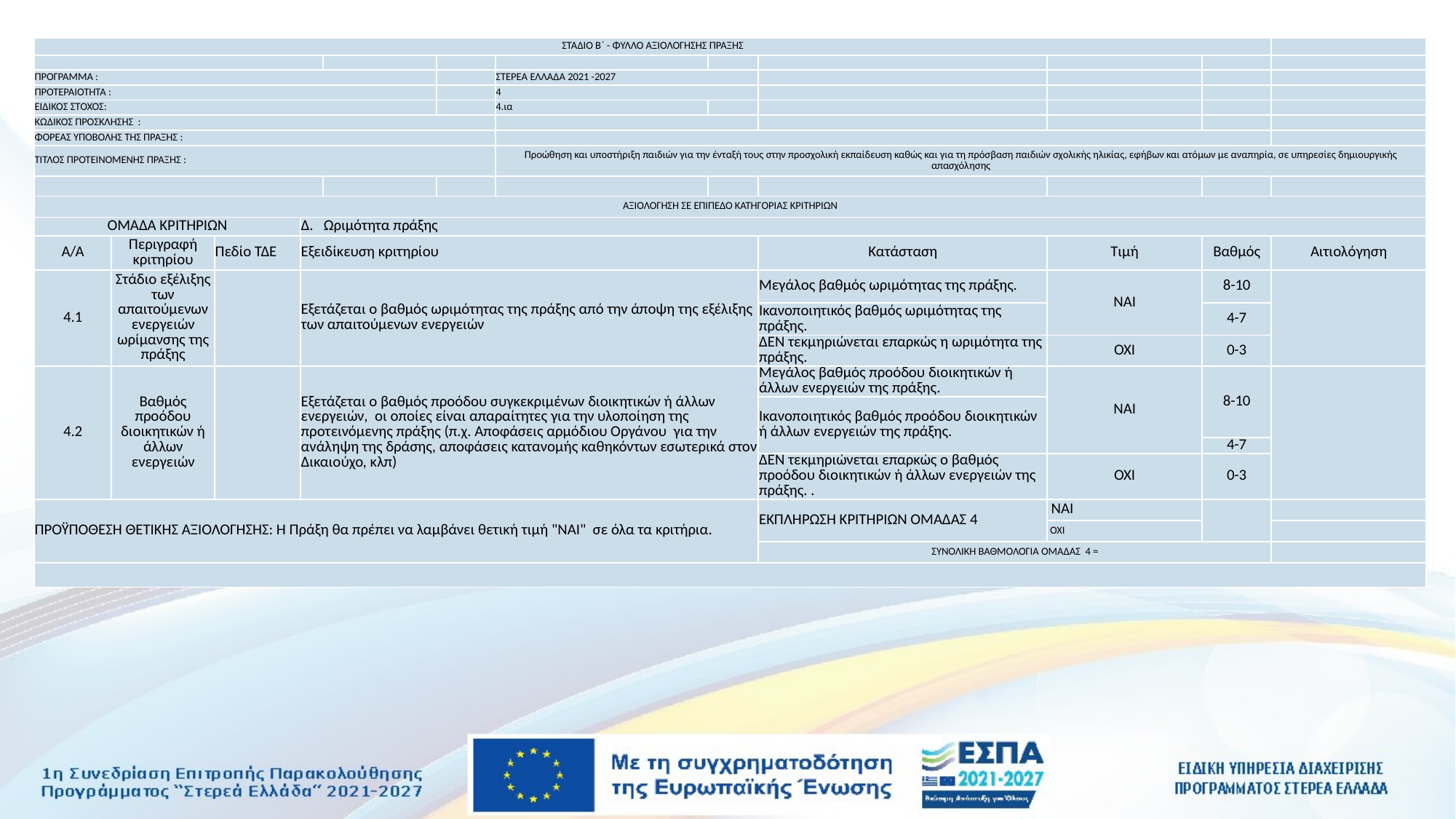

#
| ΣΤΑΔΙΟ Β΄ - ΦΥΛΛΟ ΑΞΙΟΛΟΓΗΣΗΣ ΠΡΑΞΗΣ |  |  |  |  |  |  |  |  |  |  |  |
| --- | --- | --- | --- | --- | --- | --- | --- | --- | --- | --- | --- |
|  |  |  |  |  |  |  |  |  |  |  |  |
| ΠΡΟΓΡΑΜΜΑ : |  |  |  |  |  | ΣΤΕΡΕΑ ΕΛΛΑΔΑ 2021 -2027 |  |  |  |  |  |
| ΠΡΟΤΕΡΑΙΟΤΗΤΑ : |  |  |  |  |  | 4 |  |  |  |  |  |
| ΕΙΔΙΚΟΣ ΣΤΟΧΟΣ: |  |  |  |  |  | 4.ια |  |  |  |  |  |
| ΚΩΔΙΚΟΣ ΠΡΟΣΚΛΗΣΗΣ : |  |  |  |  |  |  |  |  |  |  |  |
| ΦΟΡΕΑΣ ΥΠΟΒΟΛΗΣ ΤΗΣ ΠΡΑΞΗΣ : |  |  |  |  |  |  |  |  |  |  |  |
| ΤΙΤΛΟΣ ΠΡΟΤΕΙΝΟΜΕΝΗΣ ΠΡΑΞΗΣ : |  |  |  |  |  | Προώθηση και υποστήριξη παιδιών για την ένταξή τους στην προσχολική εκπαίδευση καθώς και για τη πρόσβαση παιδιών σχολικής ηλικίας, εφήβων και ατόμων με αναπηρία, σε υπηρεσίες δημιουργικής απασχόλησης |  |  |  |  |  |
|  |  |  |  |  |  |  |  |  |  |  |  |
| ΑΞΙΟΛΟΓΗΣΗ ΣΕ ΕΠΙΠΕΔΟ ΚΑΤΗΓΟΡΙΑΣ ΚΡΙΤΗΡΙΩΝ |  |  |  |  |  |  |  |  |  |  |  |
| ΟΜΑΔΑ ΚΡΙΤΗΡΙΩΝ |  |  | Δ. Ωριμότητα πράξης |  |  | Δ. Ωριμότητα πράξης |  |  |  |  |  |
| Α/Α | Περιγραφή κριτηρίου | Πεδίο ΤΔΕ | Εξειδίκευση κριτηρίου | Περιγραφή κριτηρίου | Πεδίο ΤΔΕ | Εξειδίκευση κριτηρίου |  | Κατάσταση | Τιμή | Βαθμός | Αιτιολόγηση |
| 4.1 | Στάδιο εξέλιξης των απαιτούμενων ενεργειών ωρίμανσης της πράξης |  | Εξετάζεται ο βαθμός ωριμότητας της πράξης από την άποψη της εξέλιξης των απαιτούμενων ενεργειών | Στάδιο εξέλιξης των απαιτούμενων ενεργειών ωρίμανσης της πράξης |  | Εξετάζεται ο βαθμός ωριμότητας της πράξης από την άποψη της εξέλιξης των απαιτούμενων ενεργειών |  | Μεγάλος βαθμός ωριμότητας της πράξης. | ΝΑΙ | 8-10 |  |
|  |  |  |  |  |  |  |  | Ικανοποιητικός βαθμός ωριμότητας της πράξης. |  | 4-7 |  |
|  |  |  |  |  |  |  |  | ΔΕΝ τεκμηριώνεται επαρκώς η ωριμότητα της πράξης. | ΌΧΙ | 0-3 |  |
| 4.2 | Βαθμός προόδου διοικητικών ή άλλων ενεργειών |  | Εξετάζεται ο βαθμός προόδου συγκεκριμένων διοικητικών ή άλλων ενεργειών, οι οποίες είναι απαραίτητες για την υλοποίηση της προτεινόμενης πράξης (π.χ. Αποφάσεις αρμόδιου Οργάνου για την ανάληψη της δράσης, αποφάσεις κατανομής καθηκόντων εσωτερικά στον Δικαιούχο, κλπ) | Βαθμός προόδου διοικητικών ή άλλων ενεργειών |  | Εξετάζεται ο βαθμός προόδου συγκεκριμένων διοικητικών ή άλλων ενεργειών, οι οποίες είναι απαραίτητες για την υλοποίηση της προτεινόμενης πράξης (π.χ. Αποφάσεις αρμόδιου Οργάνου για την ανάληψη της δράσης, αποφάσεις κατανομής καθηκόντων εσωτερικά στον Δικαιούχο, κλπ) |  | Μεγάλος βαθμός προόδου διοικητικών ή άλλων ενεργειών της πράξης. | ΝΑΙ | 8-10 |  |
|  |  |  |  |  |  |  |  | Ικανοποιητικός βαθμός προόδου διοικητικών ή άλλων ενεργειών της πράξης. |  |  |  |
|  |  |  |  |  |  |  |  | Ικανοποιητικός βαθμός προόδου διοικητικών ή άλλων ενεργειών της πράξης. |  | 4-7 |  |
|  |  |  |  |  |  |  |  | ΔΕΝ τεκμηριώνεται επαρκώς ο βαθμός προόδου διοικητικών ή άλλων ενεργειών της πράξης. . | ΌΧΙ | 0-3 |  |
| ΠΡΟΫΠΟΘΕΣΗ ΘΕΤΙΚΗΣ ΑΞΙΟΛΟΓΗΣΗΣ: Η Πράξη θα πρέπει να λαμβάνει θετική τιμή "ΝΑΙ" σε όλα τα κριτήρια. |  |  |  |  |  |  |  | ΕΚΠΛΗΡΩΣΗ ΚΡΙΤΗΡΙΩΝ ΟΜΑΔΑΣ 4 | ΝΑΙ |  |  |
|  |  |  |  |  |  |  |  |  | ΟΧΙ |  |  |
|  |  |  |  |  |  |  |  | ΣΥΝΟΛΙΚΗ ΒΑΘΜΟΛΟΓΙΑ ΟΜΑΔΑΣ 4 = |  |  |  |
|  |  |  |  |  |  |  |  |  |  |  |  |